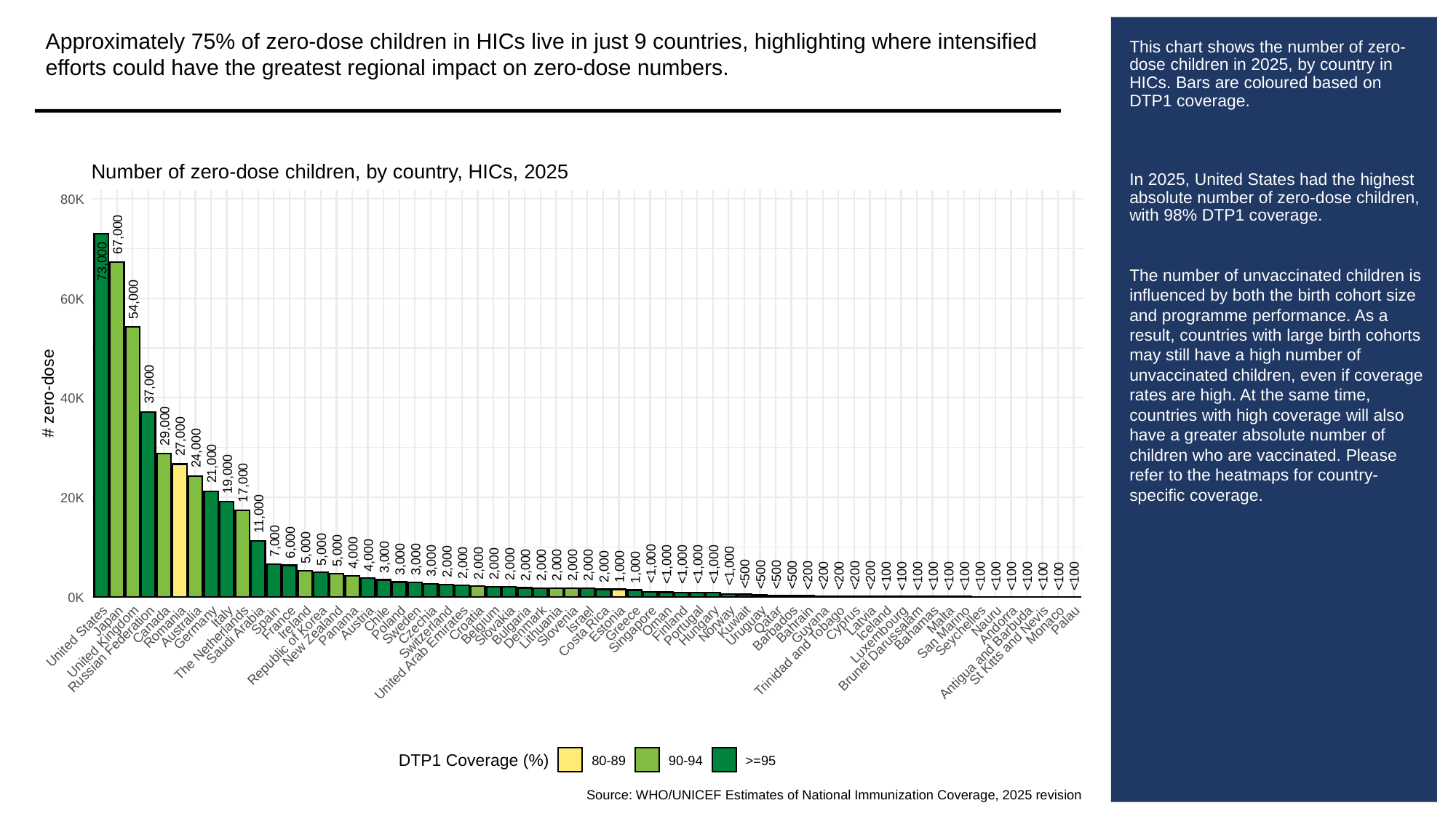

Approximately 75% of zero-dose children in HICs live in just 9 countries, highlighting where intensified efforts could have the greatest regional impact on zero-dose numbers.
# This chart shows the number of zero-dose children in 2025, by country in HICs. Bars are coloured based on DTP1 coverage.

In 2025, United States had the highest absolute number of zero-dose children, with 98% DTP1 coverage.

The number of unvaccinated children is influenced by both the birth cohort size and programme performance. As a result, countries with large birth cohorts may still have a high number of unvaccinated children, even if coverage rates are high. At the same time, countries with high coverage will also have a greater absolute number of children who are vaccinated. Please refer to the heatmaps for country-specific coverage.

Number of zero-dose children, by country, HICs, 2025

80K

67,000

73,000

60K
54,000

37,000
# zero-dose
40K

29,000
27,000
24,000

21,000

19,000

17,000

20K

11,000

7,000
6,000

5,000
5,000
5,000

4,000
4,000
3,000
3,000
3,000
3,000
2,000
2,000
2,000
<1,000
2,000
2,000
<1,000
<1,000
<1,000
<1,000
2,000
2,000
2,000
2,000
2,000
<1,000
2,000
1,000
1,000

<500
<500
<500
<500

<200
<200
<200
<200
<200
<100
<100
<100
<100
<100
<100
<100
<100
<100
<100
<100
<100
<100

0K

Italy
Chile
Israel
Malta
Qatar
Spain
Palau
Latvia
Oman
Nauru
Japan
Kuwait
Ireland
France
Austria
Poland
Cyprus
Croatia
Iceland
Finland
Greece
Estonia
Norway
Bahrain
Canada
Guyana
Andorra
Monaco
Czechia
Belgium
Sweden
Bulgaria
Panama
Portugal
Slovakia
Hungary
Uruguay
Slovenia
Australia
Romania
Denmark
Lithuania
Germany
Bahamas
Barbados
Singapore
Seychelles
Costa Rica
San Marino
Switzerland
Luxembourg
Saudi Arabia
New Zealand
United States
United Kingdom
The Netherlands
St Kitts and Nevis
Republic of Korea
Brunei Darussalam
Russian Federation
Trinidad and Tobago
Antigua and Barbuda
United Arab Emirates

DTP1 Coverage (%)
80-89
90-94
>=95
Source: WHO/UNICEF Estimates of National Immunization Coverage, 2025 revision